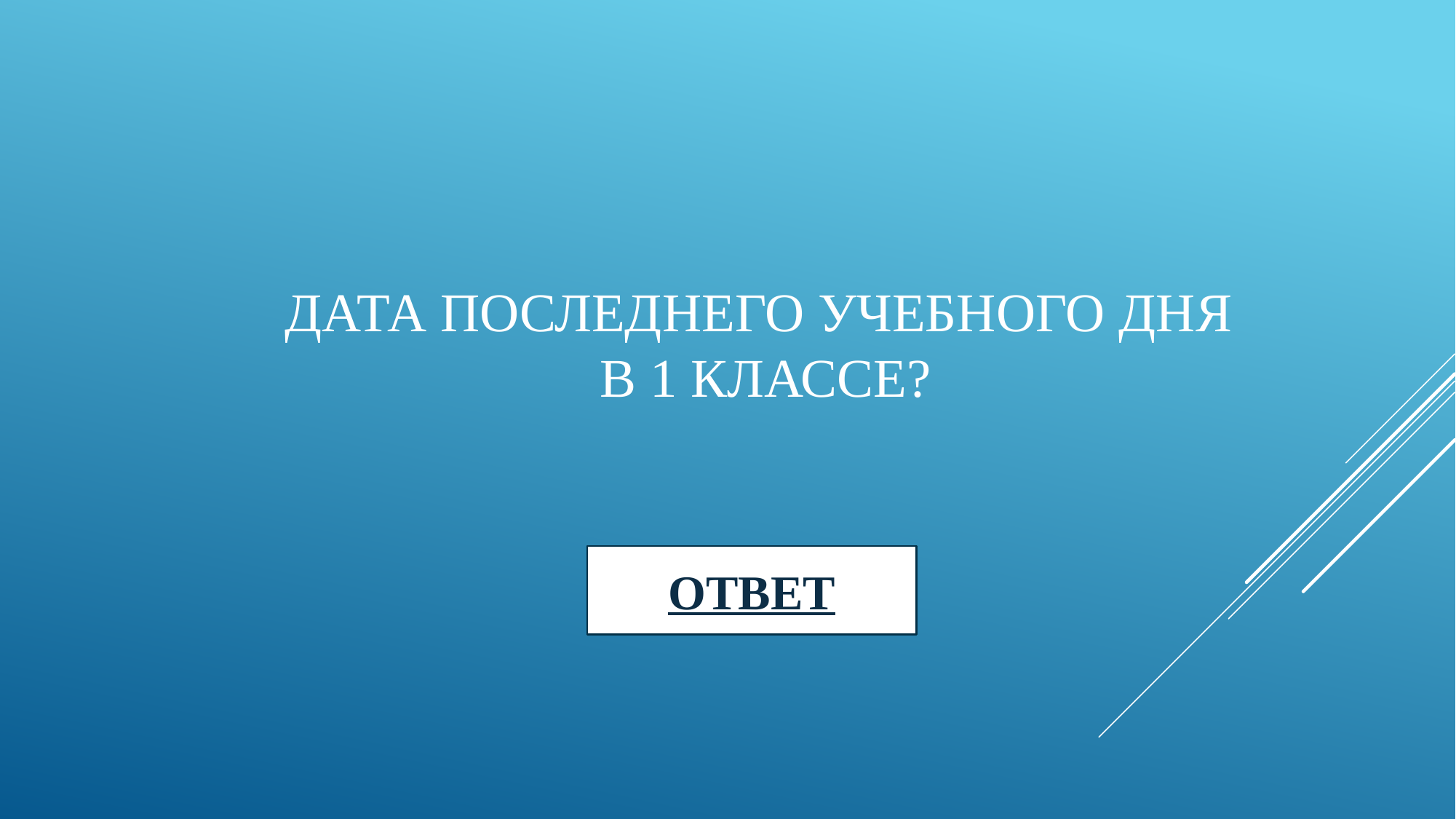

# Дата последнего учебного дня в 1 классе?
ОТВЕТ